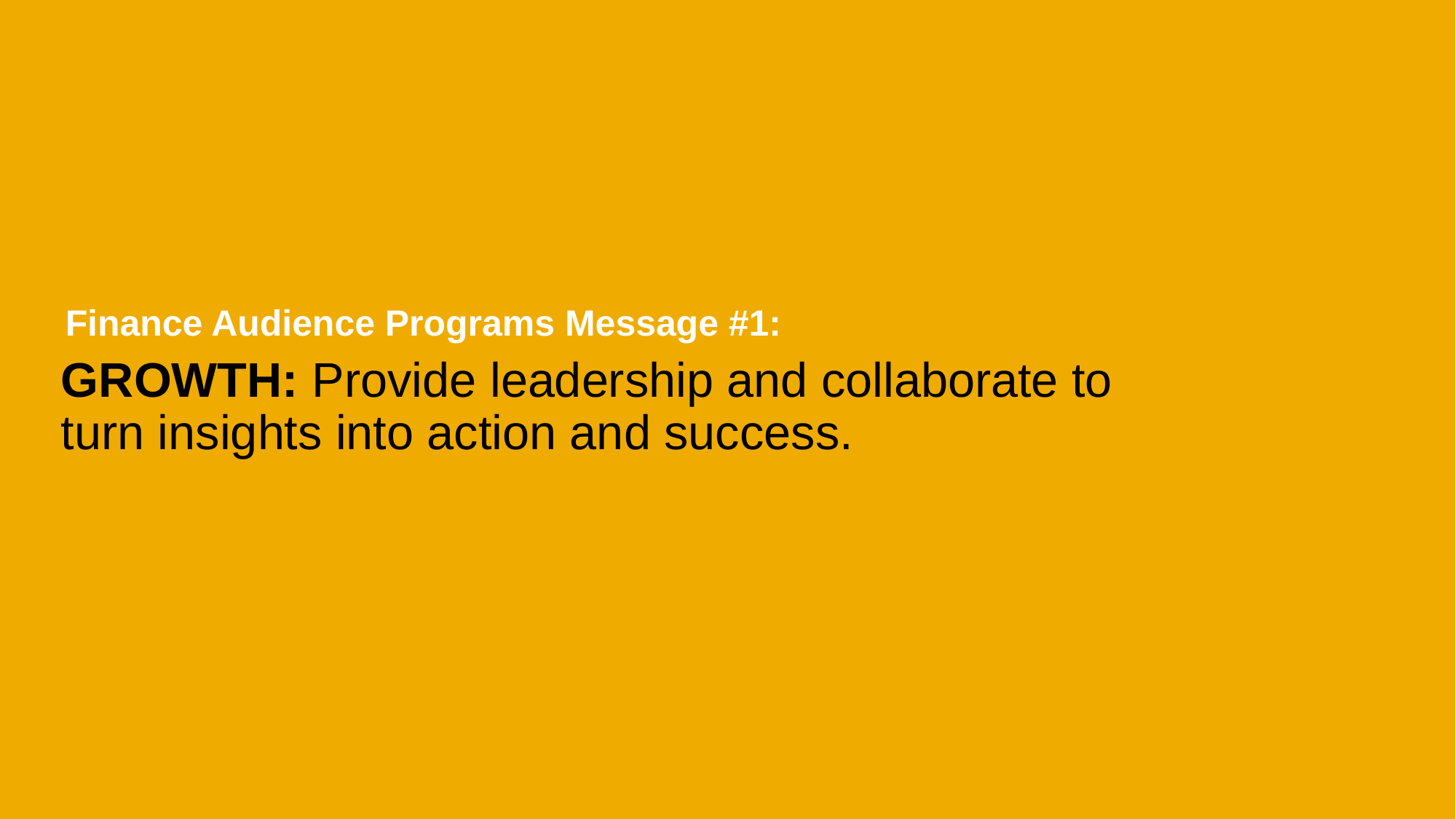

Finance Audience Programs Message #1:
# GROWTH: Provide leadership and collaborate to turn insights into action and success.